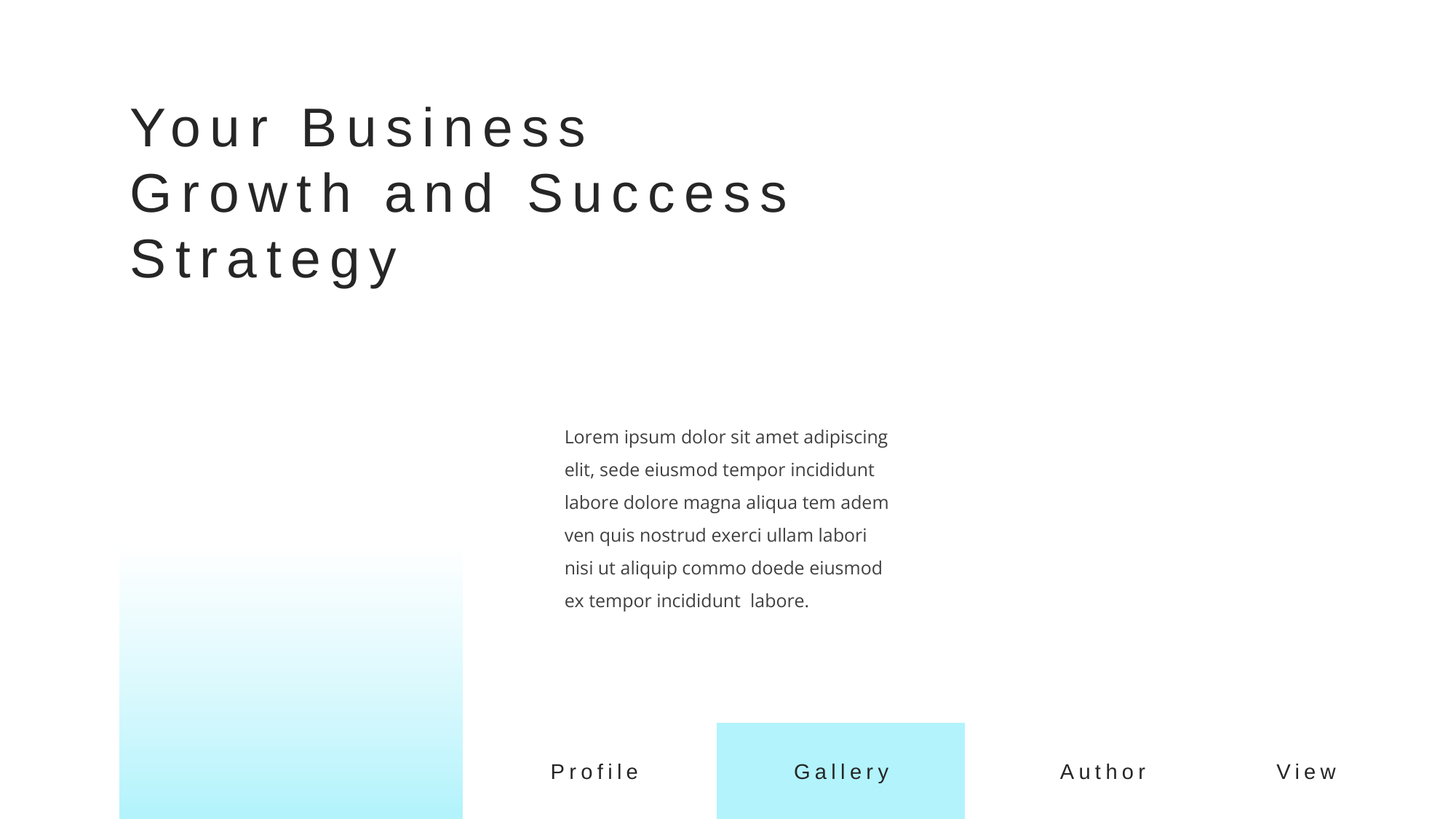

Your Business Growth and Success Strategy

Lorem ipsum dolor sit amet adipiscing elit, sede eiusmod tempor incididunt  labore dolore magna aliqua tem adem ven quis nostrud exerci ullam labori nisi ut aliquip commo doede eiusmod ex tempor incididunt  labore.

Profile
Gallery
Author
View